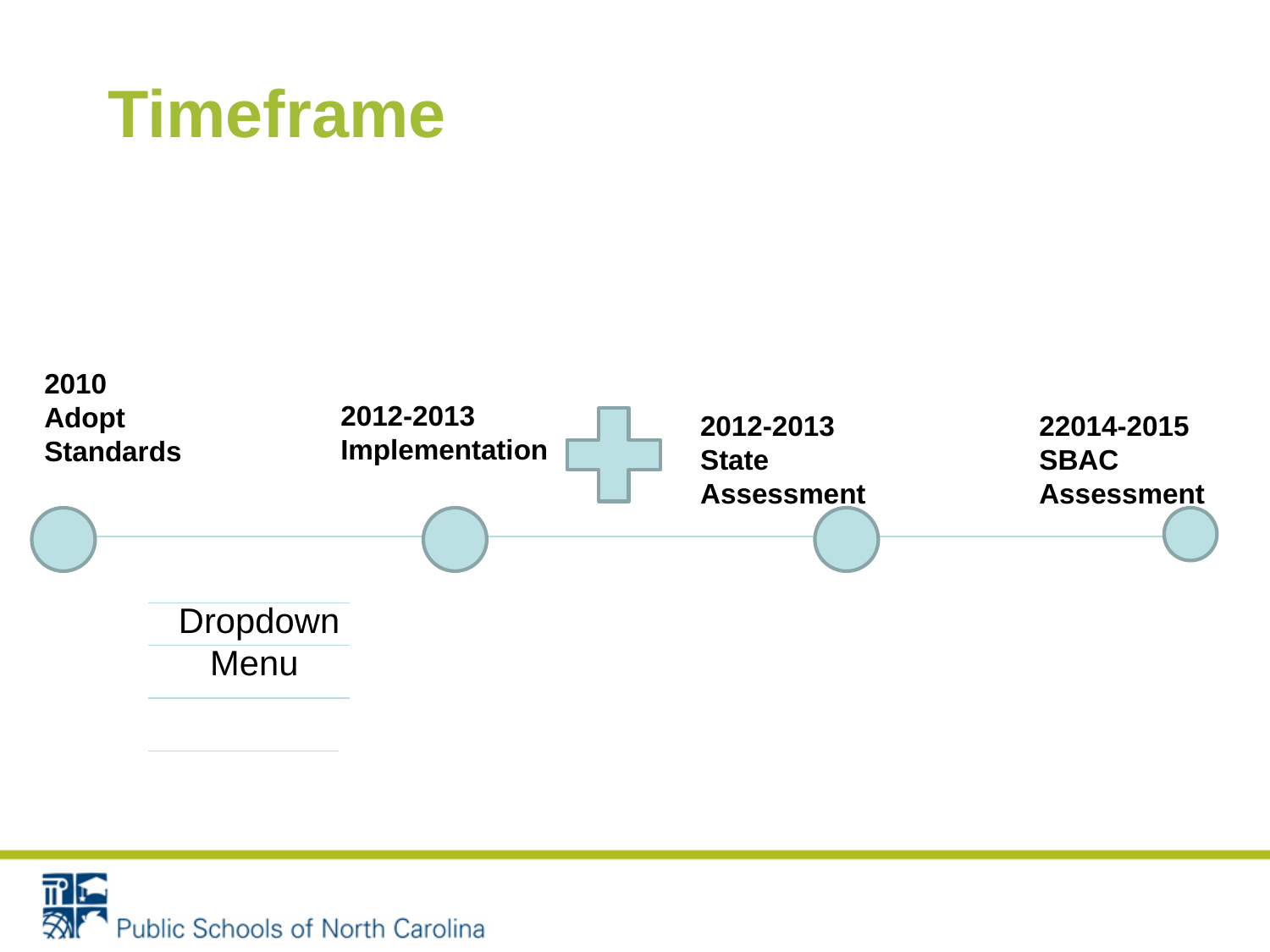

# Timeframe
2010
Adopt Standards
2012-2013
Implementation

2012-2013
State Assessment
22014-2015
SBAC Assessment

Dropdown Menu